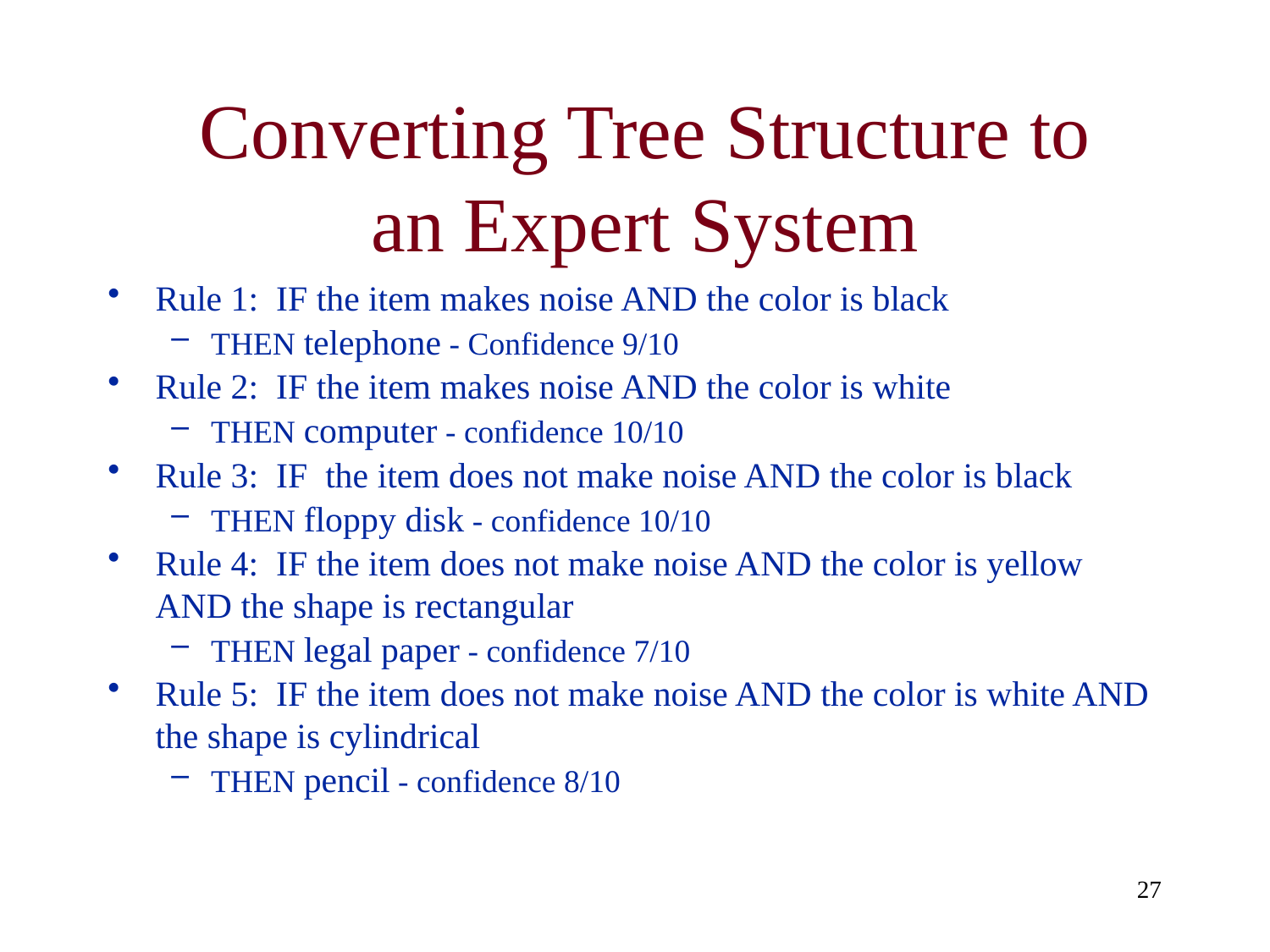

# Converting Tree Structure to an Expert System
Rule 1:  IF the item makes noise AND the color is black
THEN telephone - Confidence 9/10
Rule 2:  IF the item makes noise AND the color is white
THEN computer - confidence 10/10
Rule 3:  IF  the item does not make noise AND the color is black
THEN floppy disk - confidence 10/10
Rule 4:  IF the item does not make noise AND the color is yellow AND the shape is rectangular
THEN legal paper - confidence 7/10
Rule 5:  IF the item does not make noise AND the color is white AND the shape is cylindrical
THEN pencil - confidence 8/10

27